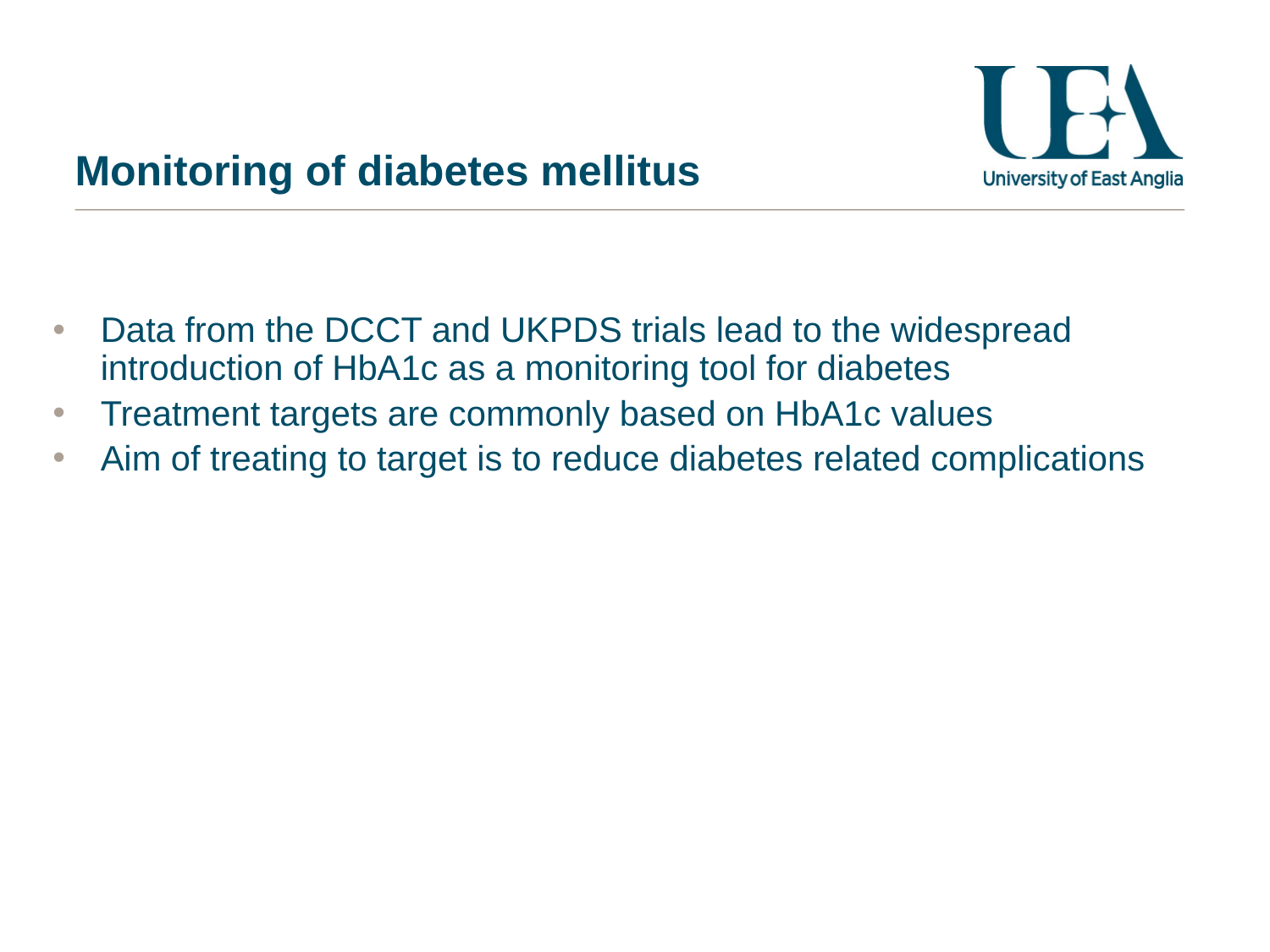

# Monitoring of diabetes mellitus
Data from the DCCT and UKPDS trials lead to the widespread introduction of HbA1c as a monitoring tool for diabetes
Treatment targets are commonly based on HbA1c values
Aim of treating to target is to reduce diabetes related complications